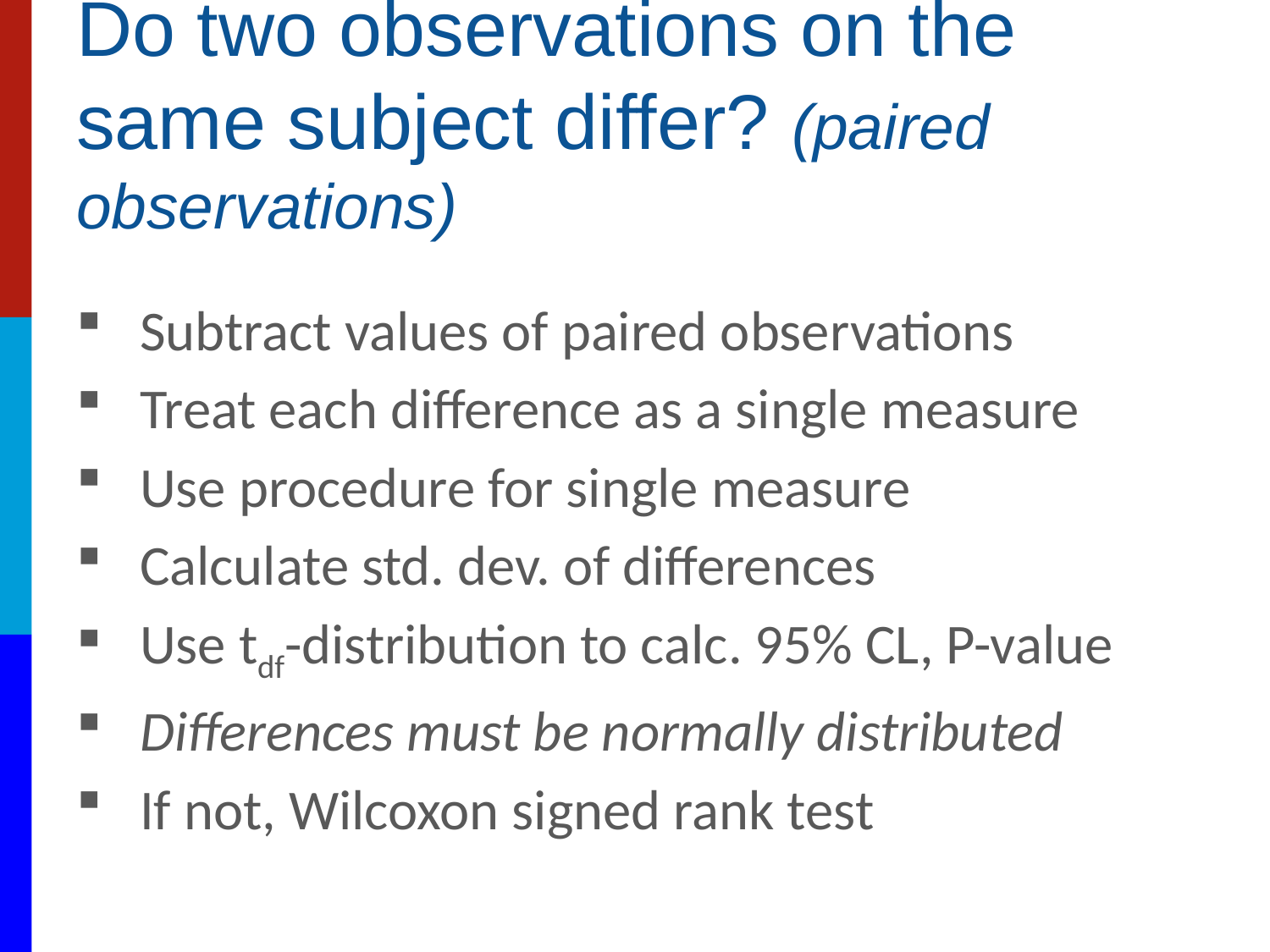

# Do two observations on the same subject differ? (paired observations)
Subtract values of paired observations
Treat each difference as a single measure
Use procedure for single measure
Calculate std. dev. of differences
Use tdf-distribution to calc. 95% CL, P-value
Differences must be normally distributed
If not, Wilcoxon signed rank test